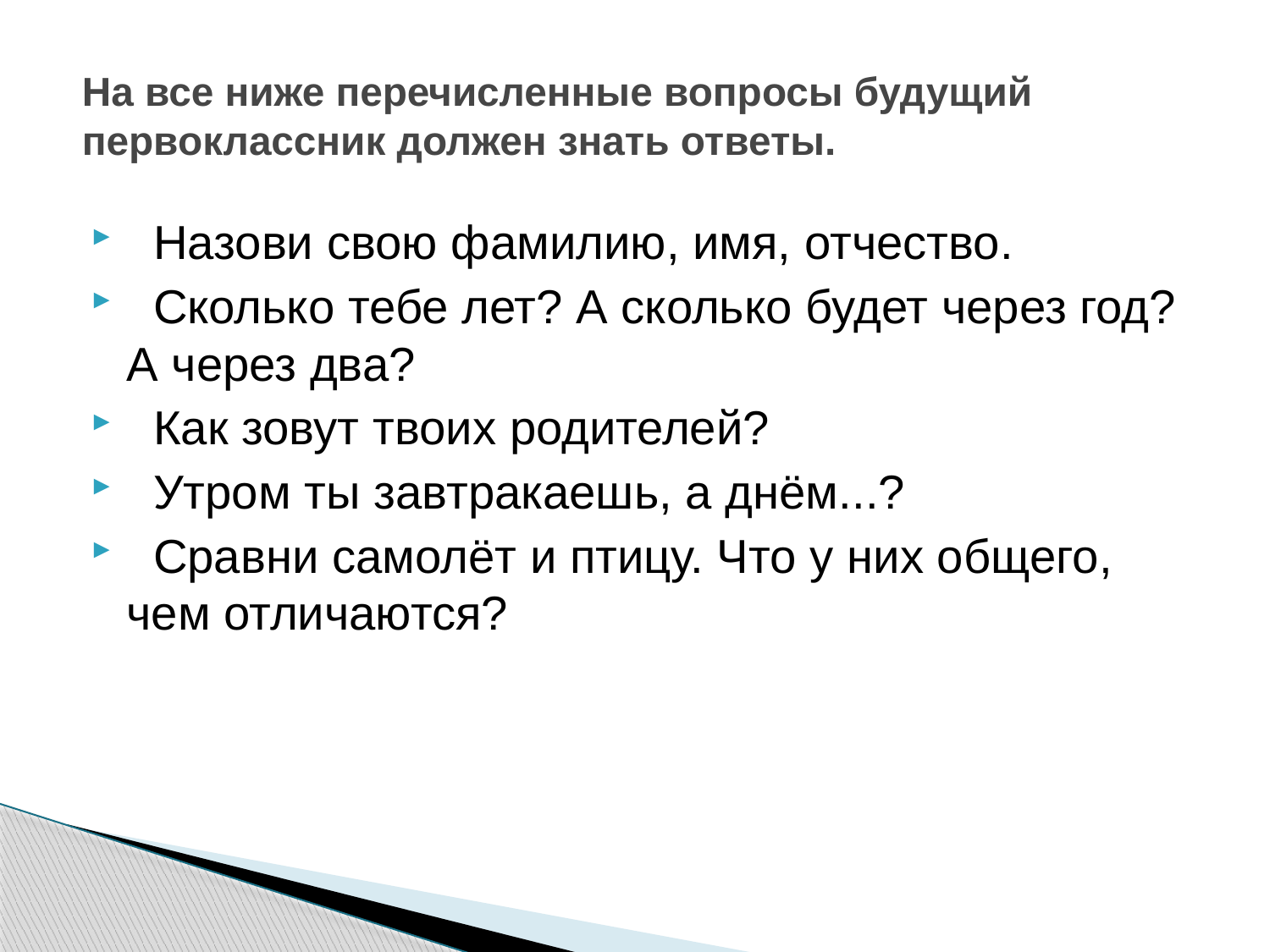

# На все ниже перечисленные вопросы будущий первоклассник должен знать ответы.
  Назови свою фамилию, имя, отчество.
  Сколько тебе лет? А сколько будет через год? А через два?
  Как зовут твоих родителей?
  Утром ты завтракаешь, а днём...?
  Сравни самолёт и птицу. Что у них общего, чем отличаются?